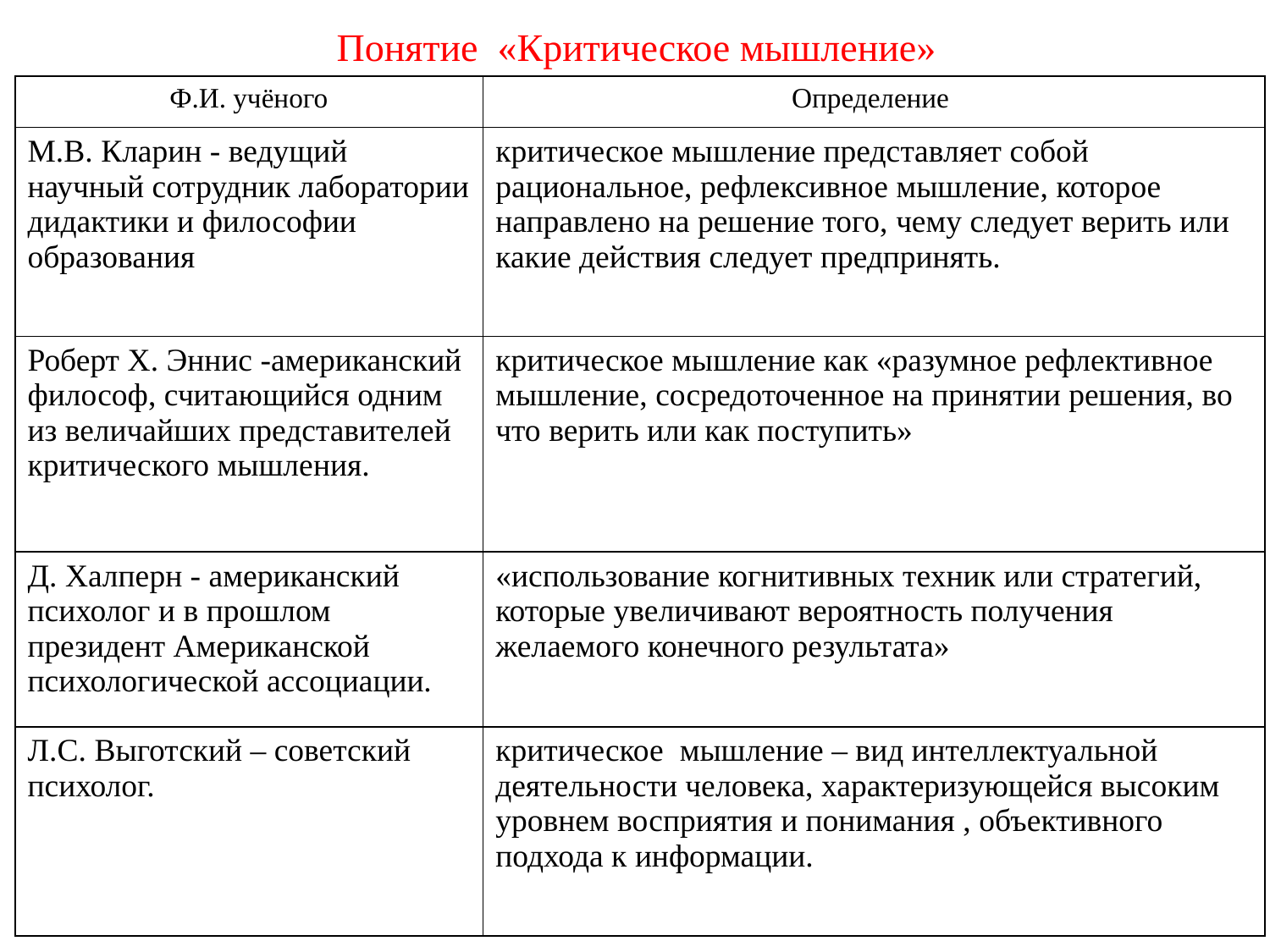

# Понятие  «Критическое мышление»
| Ф.И. учёного | Определение |
| --- | --- |
| М.В. Кларин - ведущий научный сотрудник лаборатории дидактики и философии образования | критическое мышление представляет собой рациональное, рефлексивное мышление, которое направлено на решение того, чему следует верить или какие действия следует предпринять. |
| Роберт Х. Эннис -американский философ, считающийся одним из величайших представителей критического мышления. | критическое мышление как «разумное рефлективное мышление, сосредоточенное на принятии решения, во что верить или как поступить» |
| Д. Халперн - американский психолог и в прошлом президент Американской психологической ассоциации. | «использование когнитивных техник или стратегий, которые увеличивают вероятность получения желаемого конечного результата» |
| Л.С. Выготский – советский психолог. | критическое мышление – вид интеллектуальной деятельности человека, характеризующейся высоким уровнем восприятия и понимания , объективного подхода к информации. |